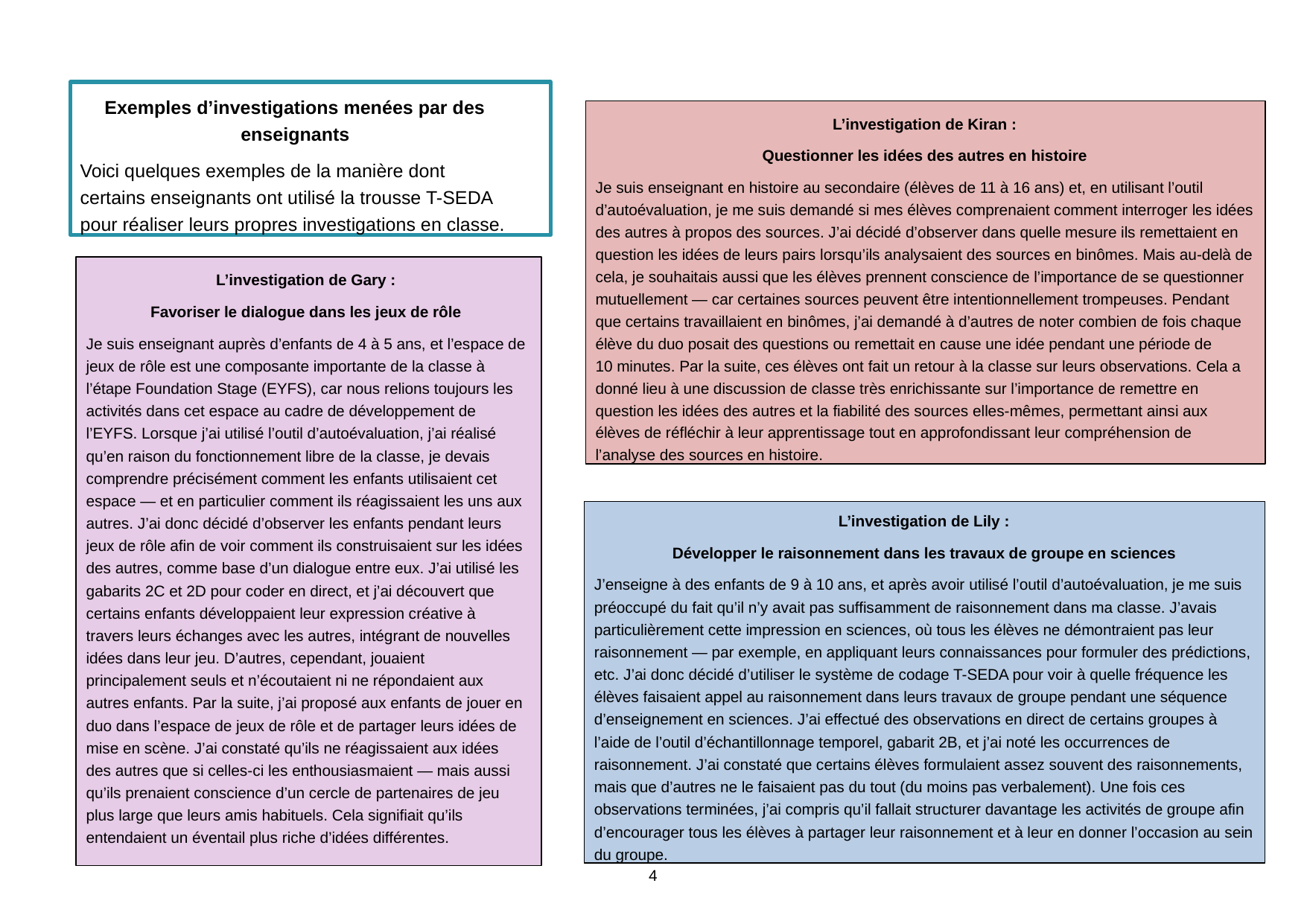

Exemples d’investigations menées par des enseignants
Voici quelques exemples de la manière dont certains enseignants ont utilisé la trousse T-SEDA pour réaliser leurs propres investigations en classe.
L’investigation de Kiran :
Questionner les idées des autres en histoire
Je suis enseignant en histoire au secondaire (élèves de 11 à 16 ans) et, en utilisant l’outil d’autoévaluation, je me suis demandé si mes élèves comprenaient comment interroger les idées des autres à propos des sources. J’ai décidé d’observer dans quelle mesure ils remettaient en question les idées de leurs pairs lorsqu’ils analysaient des sources en binômes. Mais au-delà de cela, je souhaitais aussi que les élèves prennent conscience de l’importance de se questionner mutuellement — car certaines sources peuvent être intentionnellement trompeuses. Pendant que certains travaillaient en binômes, j’ai demandé à d’autres de noter combien de fois chaque élève du duo posait des questions ou remettait en cause une idée pendant une période de 10 minutes. Par la suite, ces élèves ont fait un retour à la classe sur leurs observations. Cela a donné lieu à une discussion de classe très enrichissante sur l’importance de remettre en question les idées des autres et la fiabilité des sources elles-mêmes, permettant ainsi aux élèves de réfléchir à leur apprentissage tout en approfondissant leur compréhension de l’analyse des sources en histoire.
L’investigation de Gary :
Favoriser le dialogue dans les jeux de rôle
Je suis enseignant auprès d’enfants de 4 à 5 ans, et l’espace de jeux de rôle est une composante importante de la classe à l’étape Foundation Stage (EYFS), car nous relions toujours les activités dans cet espace au cadre de développement de l’EYFS. Lorsque j’ai utilisé l’outil d’autoévaluation, j’ai réalisé qu’en raison du fonctionnement libre de la classe, je devais comprendre précisément comment les enfants utilisaient cet espace — et en particulier comment ils réagissaient les uns aux autres. J’ai donc décidé d’observer les enfants pendant leurs jeux de rôle afin de voir comment ils construisaient sur les idées des autres, comme base d’un dialogue entre eux. J’ai utilisé les gabarits 2C et 2D pour coder en direct, et j’ai découvert que certains enfants développaient leur expression créative à travers leurs échanges avec les autres, intégrant de nouvelles idées dans leur jeu. D’autres, cependant, jouaient principalement seuls et n’écoutaient ni ne répondaient aux autres enfants. Par la suite, j’ai proposé aux enfants de jouer en duo dans l’espace de jeux de rôle et de partager leurs idées de mise en scène. J’ai constaté qu’ils ne réagissaient aux idées des autres que si celles-ci les enthousiasmaient — mais aussi qu’ils prenaient conscience d’un cercle de partenaires de jeu plus large que leurs amis habituels. Cela signifiait qu’ils entendaient un éventail plus riche d’idées différentes.
L’investigation de Lily :
Développer le raisonnement dans les travaux de groupe en sciences
J’enseigne à des enfants de 9 à 10 ans, et après avoir utilisé l’outil d’autoévaluation, je me suis préoccupé du fait qu’il n’y avait pas suffisamment de raisonnement dans ma classe. J’avais particulièrement cette impression en sciences, où tous les élèves ne démontraient pas leur raisonnement — par exemple, en appliquant leurs connaissances pour formuler des prédictions, etc. J’ai donc décidé d’utiliser le système de codage T-SEDA pour voir à quelle fréquence les élèves faisaient appel au raisonnement dans leurs travaux de groupe pendant une séquence d’enseignement en sciences. J’ai effectué des observations en direct de certains groupes à l’aide de l’outil d’échantillonnage temporel, gabarit 2B, et j’ai noté les occurrences de raisonnement. J’ai constaté que certains élèves formulaient assez souvent des raisonnements, mais que d’autres ne le faisaient pas du tout (du moins pas verbalement). Une fois ces observations terminées, j’ai compris qu’il fallait structurer davantage les activités de groupe afin d’encourager tous les élèves à partager leur raisonnement et à leur en donner l’occasion au sein du groupe.
4